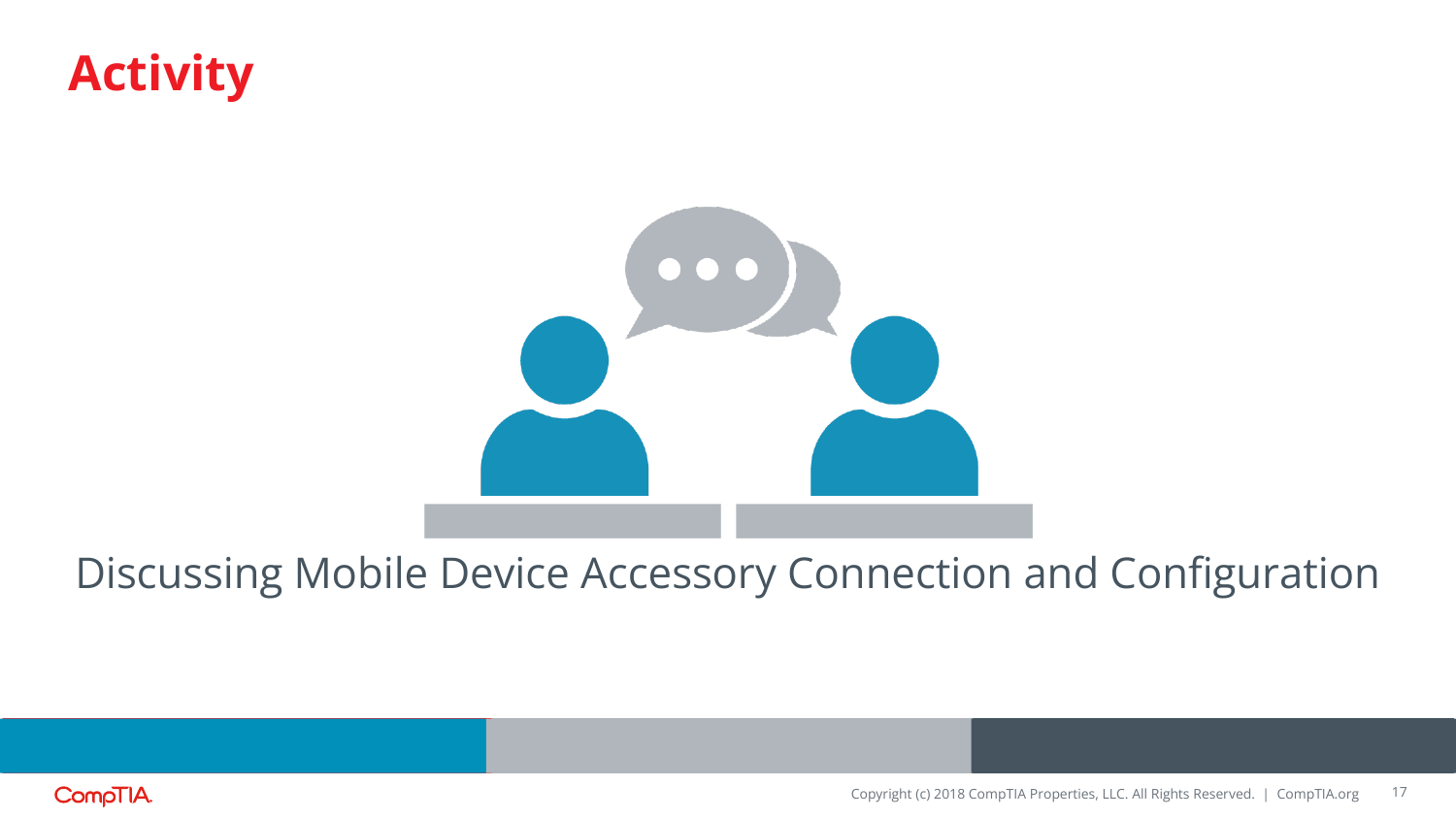

Discussing Mobile Device Accessory Connection and Configuration
17